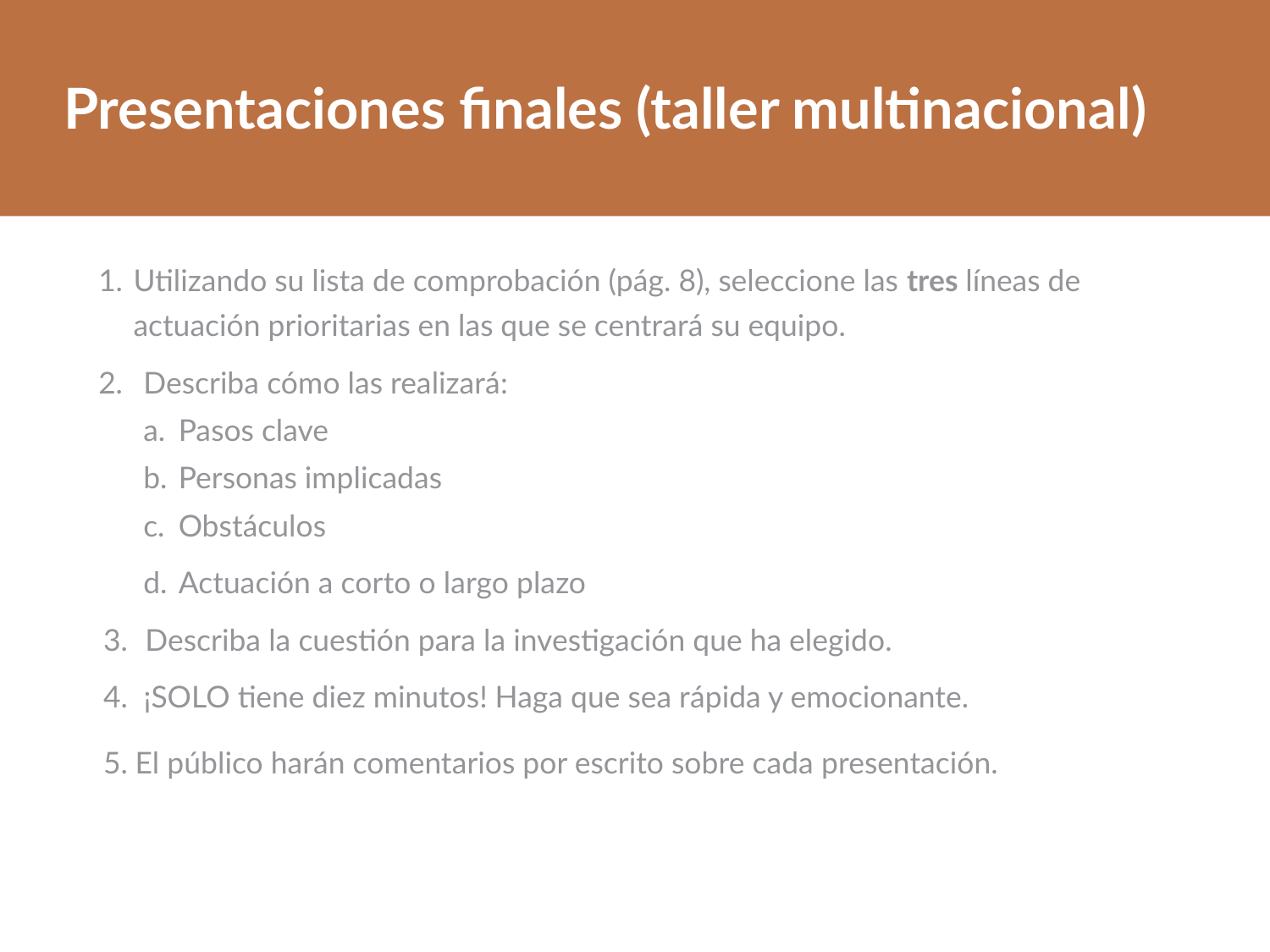

# Presentaciones finales (taller multinacional)
Utilizando su lista de comprobación (pág. 8), seleccione las tres líneas de actuación prioritarias en las que se centrará su equipo.
Describa cómo las realizará:
Pasos clave
Personas implicadas
Obstáculos
Actuación a corto o largo plazo
Describa la cuestión para la investigación que ha elegido.
¡SOLO tiene diez minutos! Haga que sea rápida y emocionante.
El público harán comentarios por escrito sobre cada presentación.